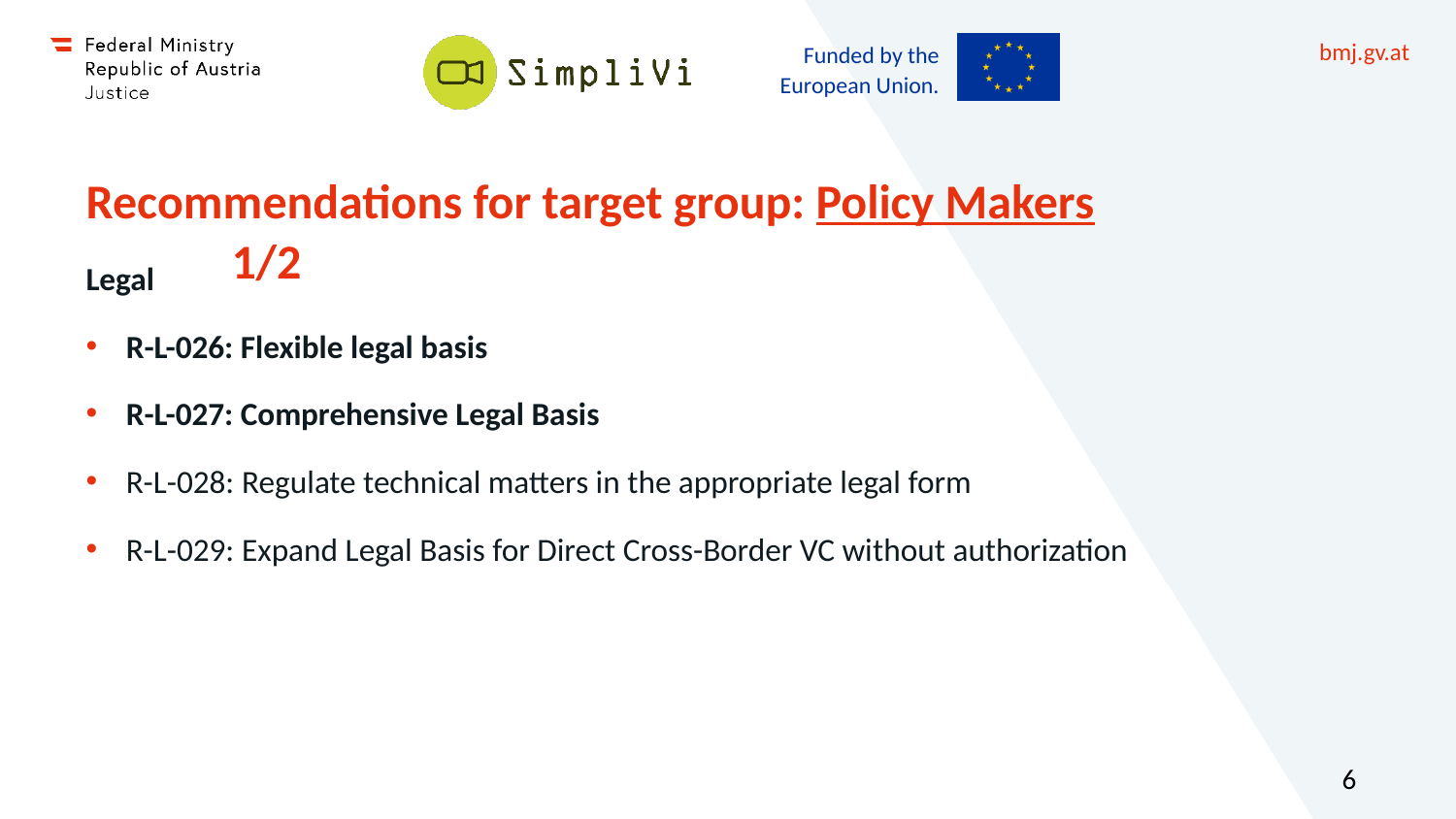

# Recommendations for target group: Policy Makers 		1/2
Legal
R-L-026: Flexible legal basis
R-L-027: Comprehensive Legal Basis
R-L-028: Regulate technical matters in the appropriate legal form
R-L-029: Expand Legal Basis for Direct Cross-Border VC without authorization
6